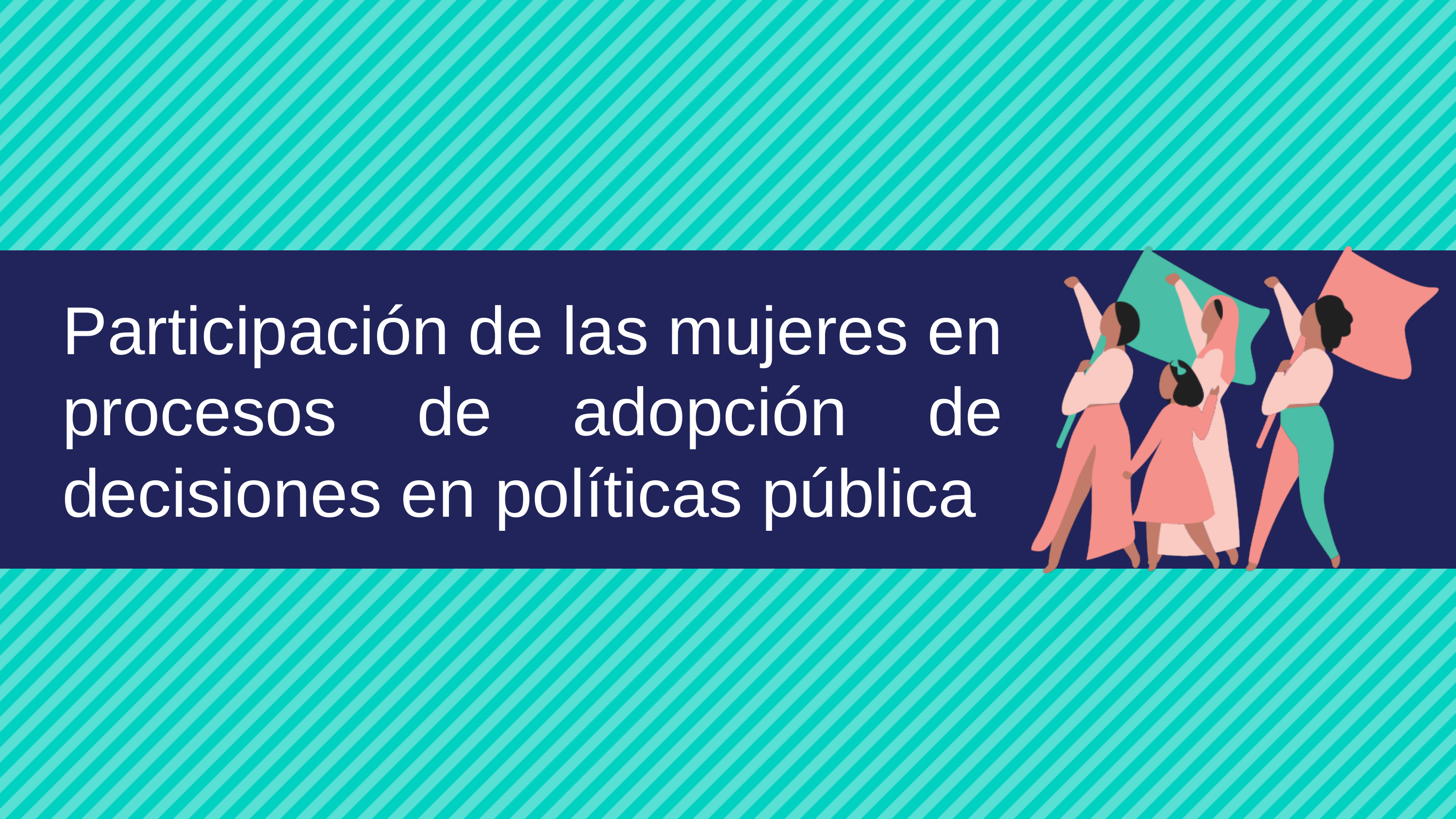

Participación de las mujeres en procesos de adopción de decisiones en políticas pública